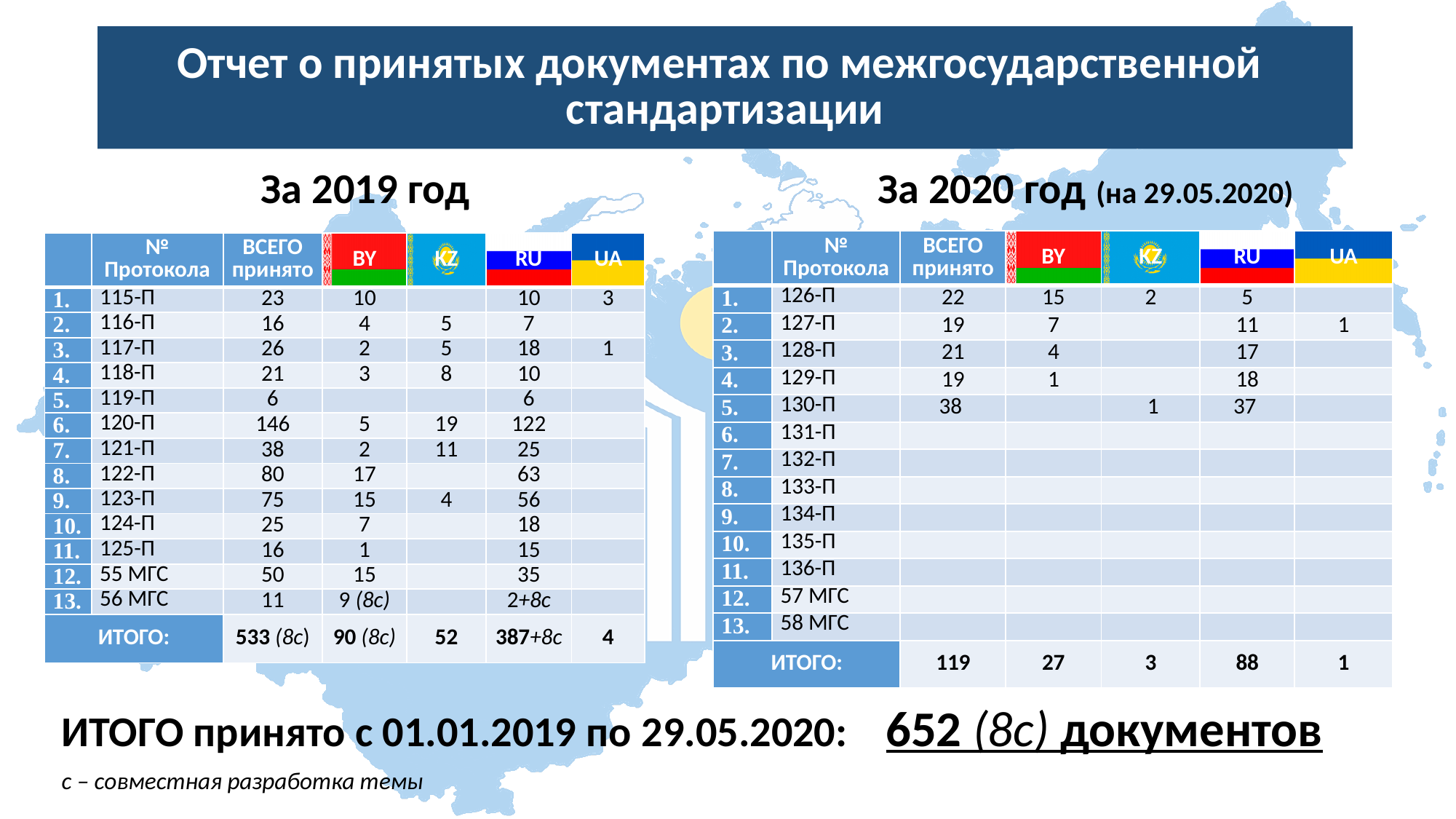

# Отчет о принятых документах по межгосударственной стандартизации
За 2019 год
За 2020 год (на 29.05.2020)
|  | № Протокола | ВСЕГО принято | BY | KZ | RU | UA |
| --- | --- | --- | --- | --- | --- | --- |
| 1. | 126-П | 22 | 15 | 2 | 5 |  |
| 2. | 127-П | 19 | 7 |  | 11 | 1 |
| 3. | 128-П | 21 | 4 |  | 17 |  |
| 4. | 129-П | 19 | 1 |  | 18 |  |
| 5. | 130-П | 38 |  | 1 | 37 |  |
| 6. | 131-П |  |  |  |  |  |
| 7. | 132-П |  |  |  |  |  |
| 8. | 133-П |  |  |  |  |  |
| 9. | 134-П |  |  |  |  |  |
| 10. | 135-П |  |  |  |  |  |
| 11. | 136-П |  |  |  |  |  |
| 12. | 57 МГС |  |  |  |  |  |
| 13. | 58 МГС |  |  |  |  |  |
| ИТОГО: |  | 119 | 27 | 3 | 88 | 1 |
|  | № Протокола | ВСЕГО принято | BY | KZ | RU | UA |
| --- | --- | --- | --- | --- | --- | --- |
| 1 | 115-П | 23 | 10 |  | 10 | 3 |
| 2. | 116-П | 16 | 4 | 5 | 7 |  |
| 3. | 117-П | 26 | 2 | 5 | 18 | 1 |
| 4. | 118-П | 21 | 3 | 8 | 10 |  |
| 5. | 119-П | 6 |  |  | 6 |  |
| 6. | 120-П | 146 | 5 | 19 | 122 |  |
| 7. | 121-П | 38 | 2 | 11 | 25 |  |
| 8. | 122-П | 80 | 17 |  | 63 |  |
| 9. | 123-П | 75 | 15 | 4 | 56 |  |
| 10. | 124-П | 25 | 7 |  | 18 |  |
| 11. | 125-П | 16 | 1 |  | 15 |  |
| 12. | 55 МГС | 50 | 15 |  | 35 |  |
| 13. | 56 МГС | 11 | 9 (8c) |  | 2+8c |  |
| ИТОГО: |  | 533 (8с) | 90 (8c) | 52 | 387+8c | 4 |
ИТОГО принято с 01.01.2019 по 29.05.2020:    652 (8с) документов
с – совместная разработка темы